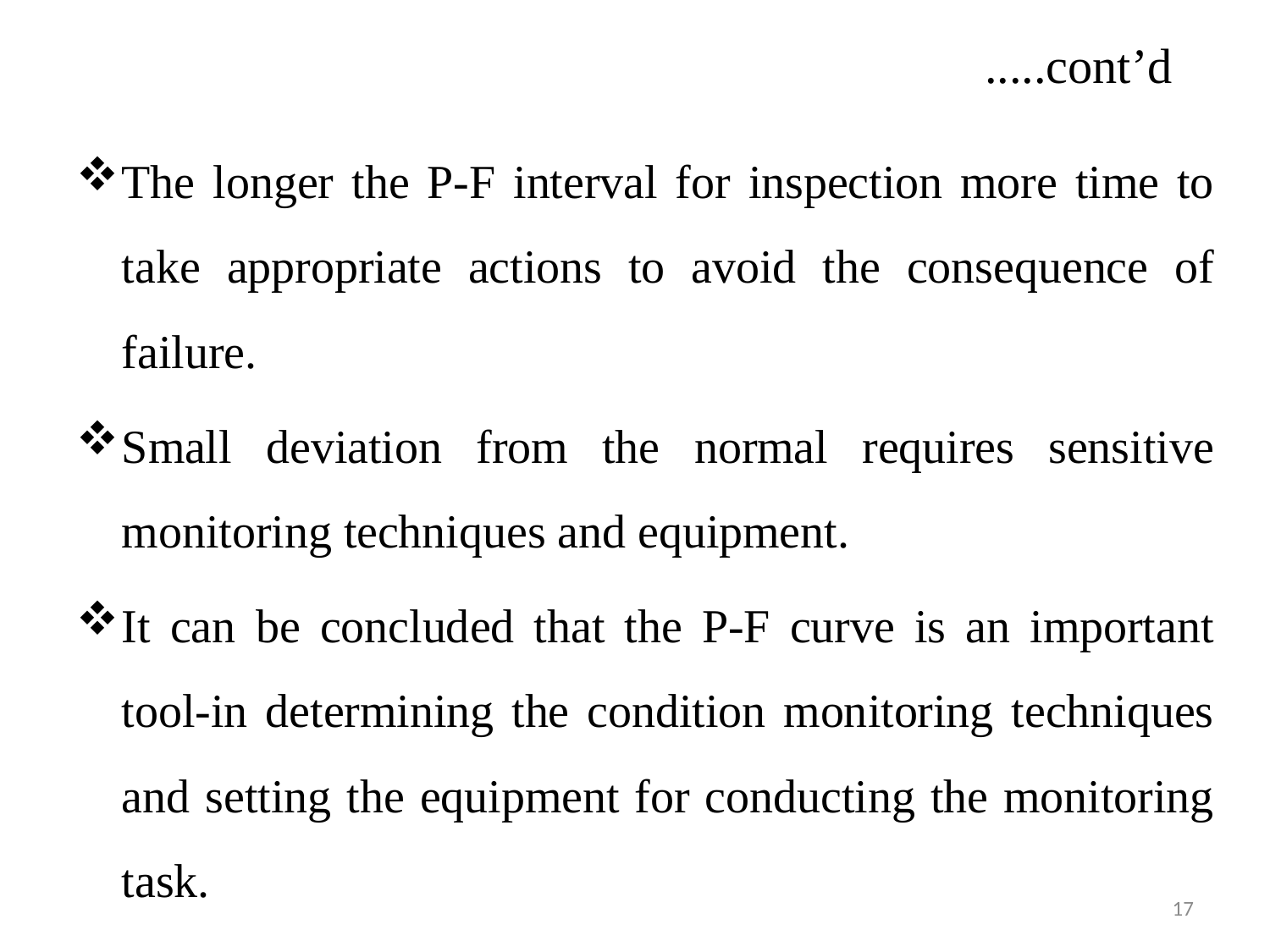

# .....cont’d
The longer the P-F interval for inspection more time to take appropriate actions to avoid the consequence of failure.
Small deviation from the normal requires sensitive monitoring techniques and equipment.
It can be concluded that the P-F curve is an important tool-in determining the condition monitoring techniques and setting the equipment for conducting the monitoring task.

17